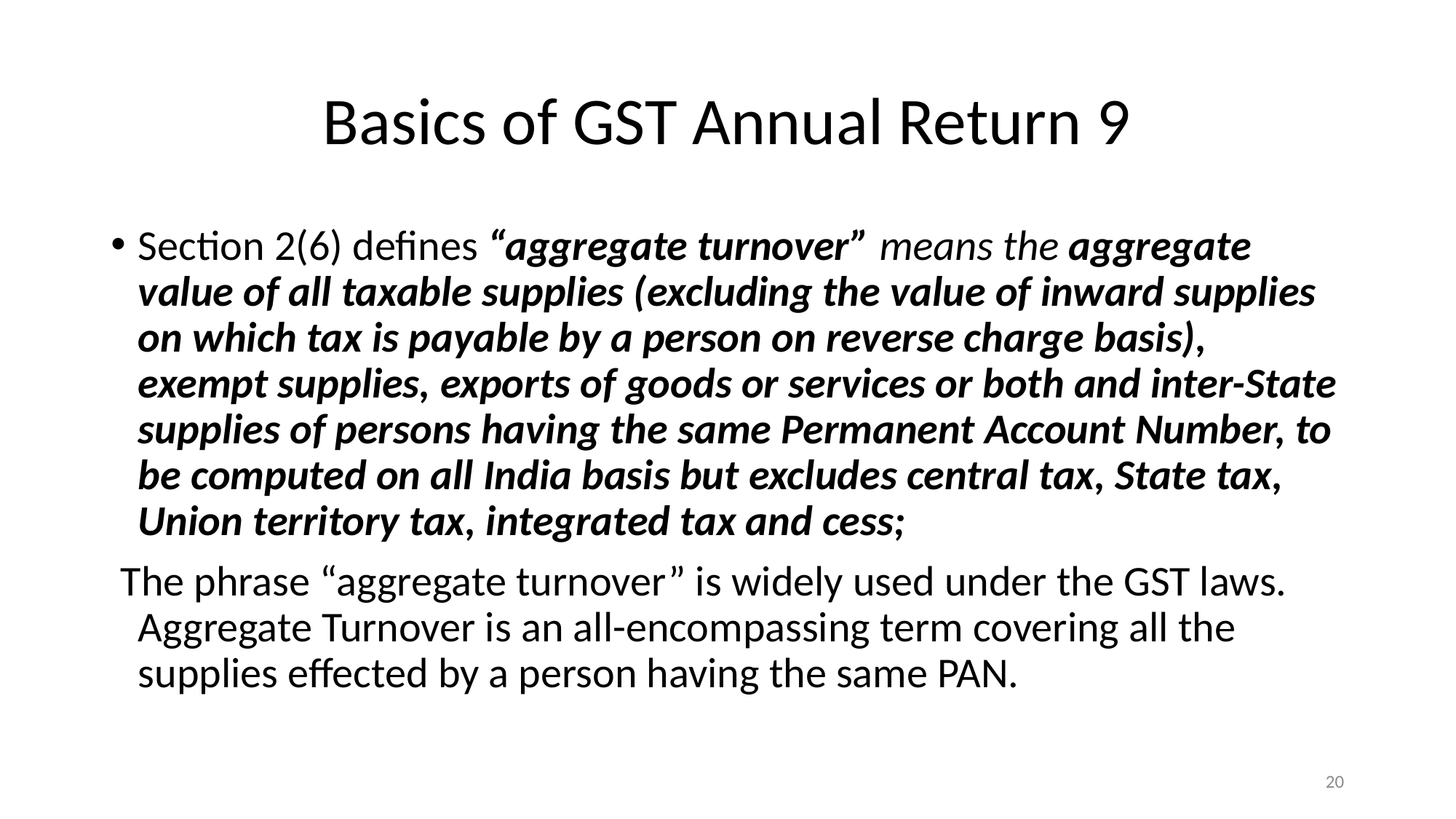

# Basics of GST Annual Return 9
Section 2(6) defines “aggregate turnover” means the aggregate value of all taxable supplies (excluding the value of inward supplies on which tax is payable by a person on reverse charge basis), exempt supplies, exports of goods or services or both and inter-State supplies of persons having the same Permanent Account Number, to be computed on all India basis but excludes central tax, State tax, Union territory tax, integrated tax and cess;
 The phrase “aggregate turnover” is widely used under the GST laws. Aggregate Turnover is an all-encompassing term covering all the supplies effected by a person having the same PAN.

20